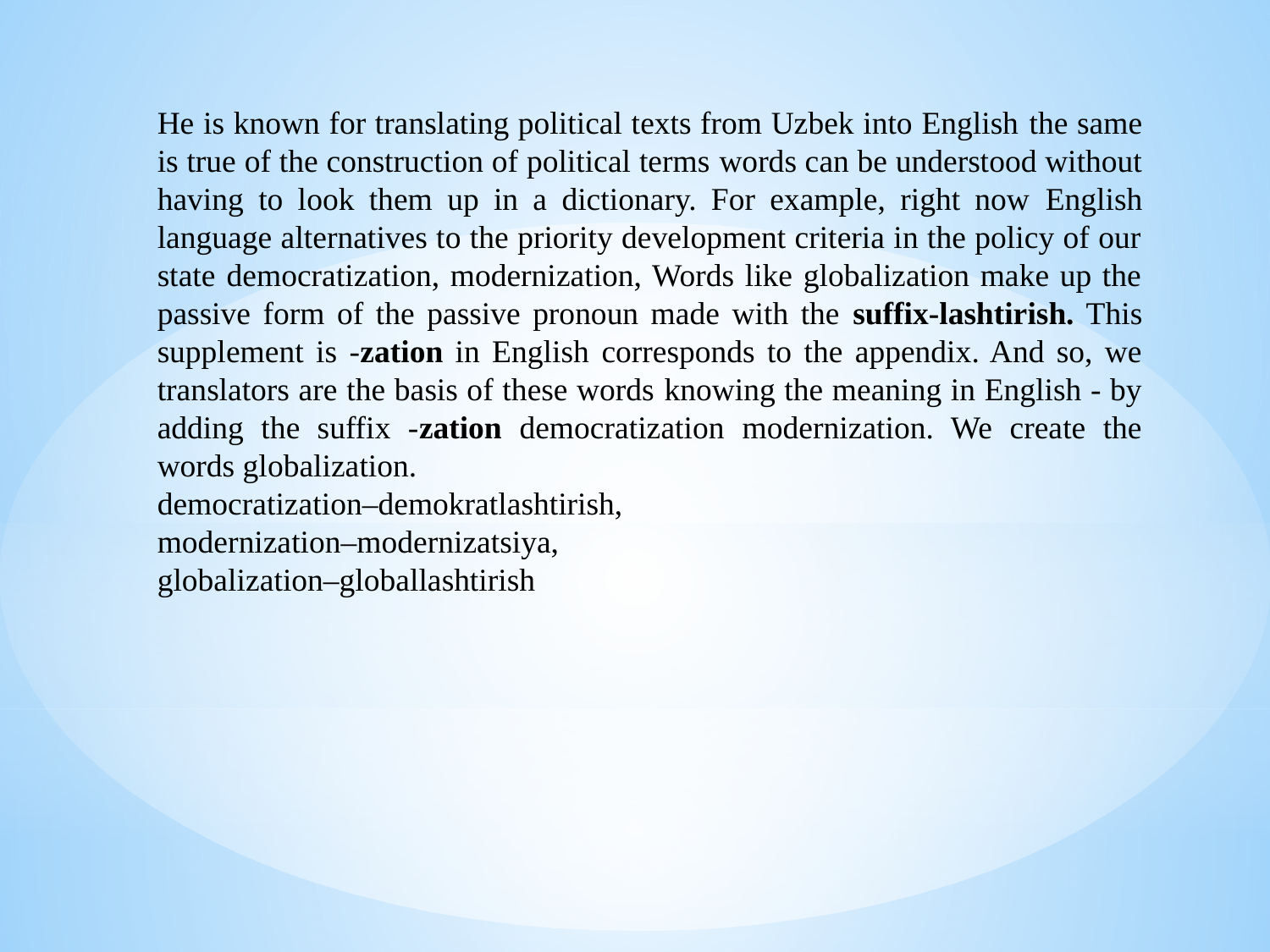

He is known for translating political texts from Uzbek into English the same is true of the construction of political terms words can be understood without having to look them up in a dictionary. For example, right now English language alternatives to the priority development criteria in the policy of our state democratization, modernization, Words like globalization make up the passive form of the passive pronoun made with the suffix-lashtirish. This supplement is -zation in English corresponds to the appendix. And so, we translators are the basis of these words knowing the meaning in English - by adding the suffix -zation democratization modernization. We create the words globalization.
democratization–demokratlashtirish,
modernization–modernizatsiya,
globalization–globallashtirish